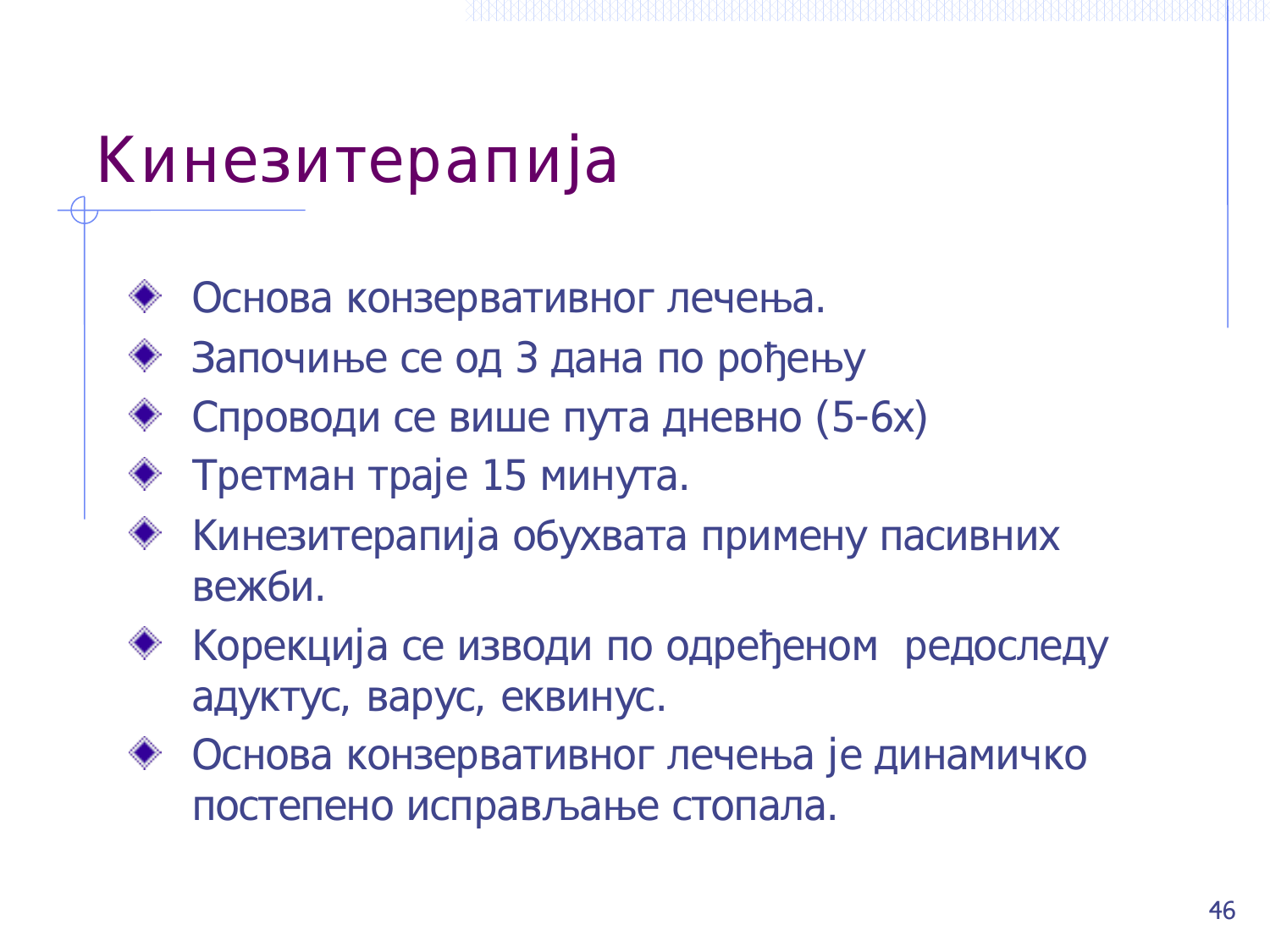

# Кинезитерапија
Основа конзервативног лечења.
Започиње се од 3 дана по рођењу
Спроводи се више пута дневно (5-6х)
Третман траје 15 минута.
Кинезитерапија обухвата примену пасивних вежби.
Корекција се изводи по одређеном  редоследу адуктус, варус, еквинус.
Основа конзервативног лечења је динамичко  постепено исправљање стопала.

46